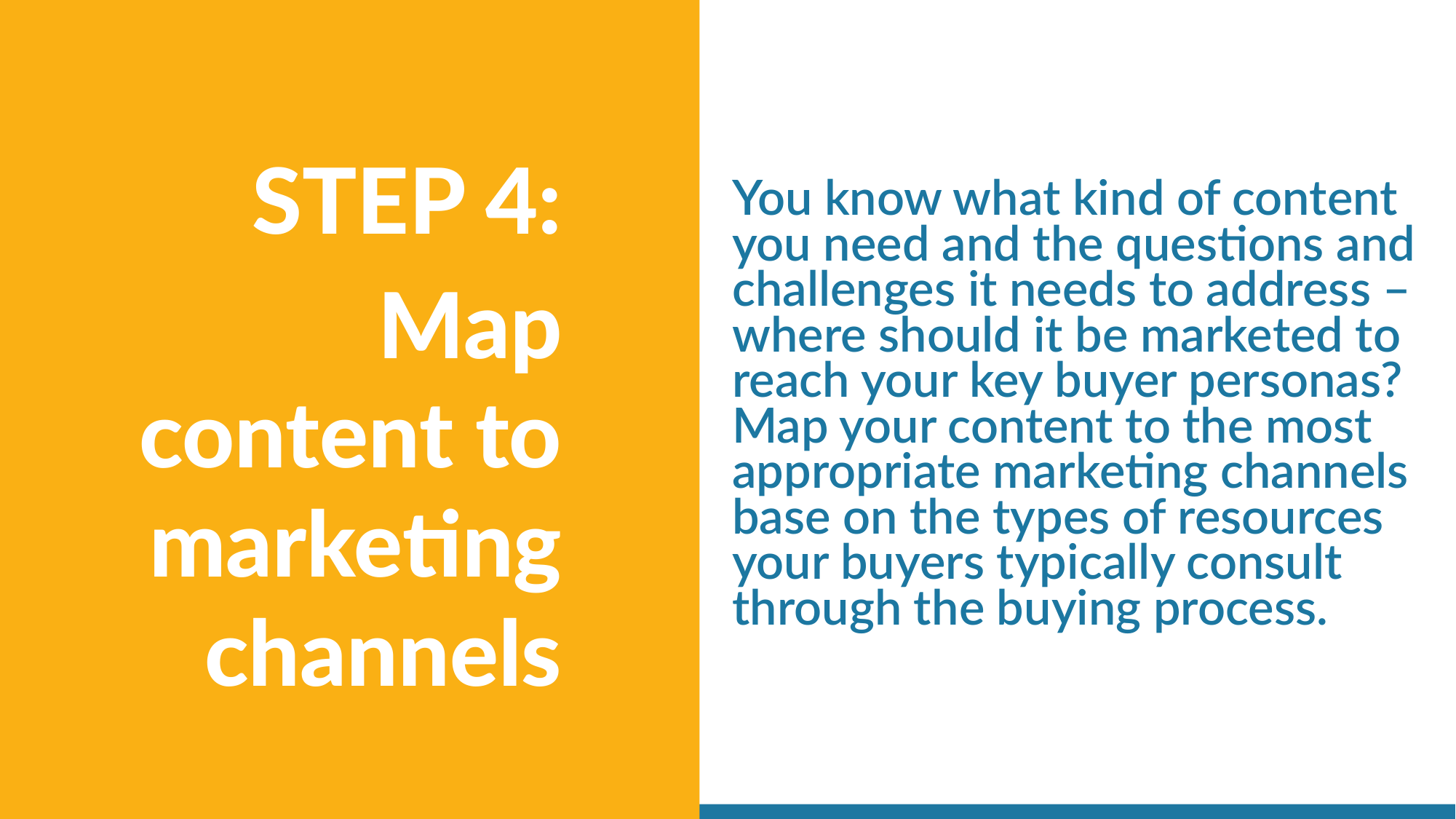

STEP 4:
Map content to marketing channels
You know what kind of content you need and the questions and challenges it needs to address – where should it be marketed to reach your key buyer personas? Map your content to the most appropriate marketing channels base on the types of resources your buyers typically consult through the buying process.